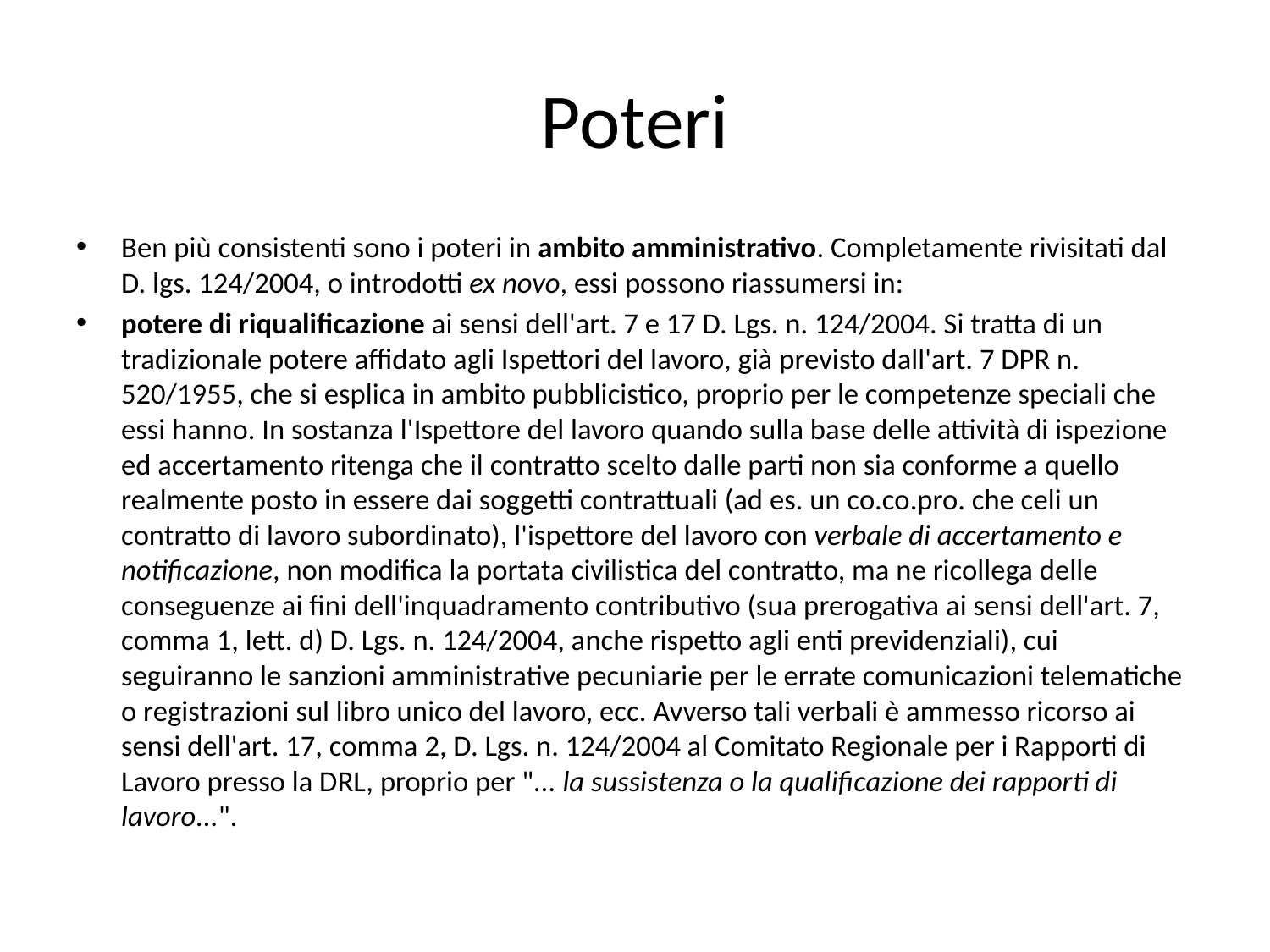

# Poteri
Ben più consistenti sono i poteri in ambito amministrativo. Completamente rivisitati dal D. lgs. 124/2004, o introdotti ex novo, essi possono riassumersi in:
potere di riqualificazione ai sensi dell'art. 7 e 17 D. Lgs. n. 124/2004. Si tratta di un tradizionale potere affidato agli Ispettori del lavoro, già previsto dall'art. 7 DPR n. 520/1955, che si esplica in ambito pubblicistico, proprio per le competenze speciali che essi hanno. In sostanza l'Ispettore del lavoro quando sulla base delle attività di ispezione ed accertamento ritenga che il contratto scelto dalle parti non sia conforme a quello realmente posto in essere dai soggetti contrattuali (ad es. un co.co.pro. che celi un contratto di lavoro subordinato), l'ispettore del lavoro con verbale di accertamento e notificazione, non modifica la portata civilistica del contratto, ma ne ricollega delle conseguenze ai fini dell'inquadramento contributivo (sua prerogativa ai sensi dell'art. 7, comma 1, lett. d) D. Lgs. n. 124/2004, anche rispetto agli enti previdenziali), cui seguiranno le sanzioni amministrative pecuniarie per le errate comunicazioni telematiche o registrazioni sul libro unico del lavoro, ecc. Avverso tali verbali è ammesso ricorso ai sensi dell'art. 17, comma 2, D. Lgs. n. 124/2004 al Comitato Regionale per i Rapporti di Lavoro presso la DRL, proprio per "... la sussistenza o la qualificazione dei rapporti di lavoro...".